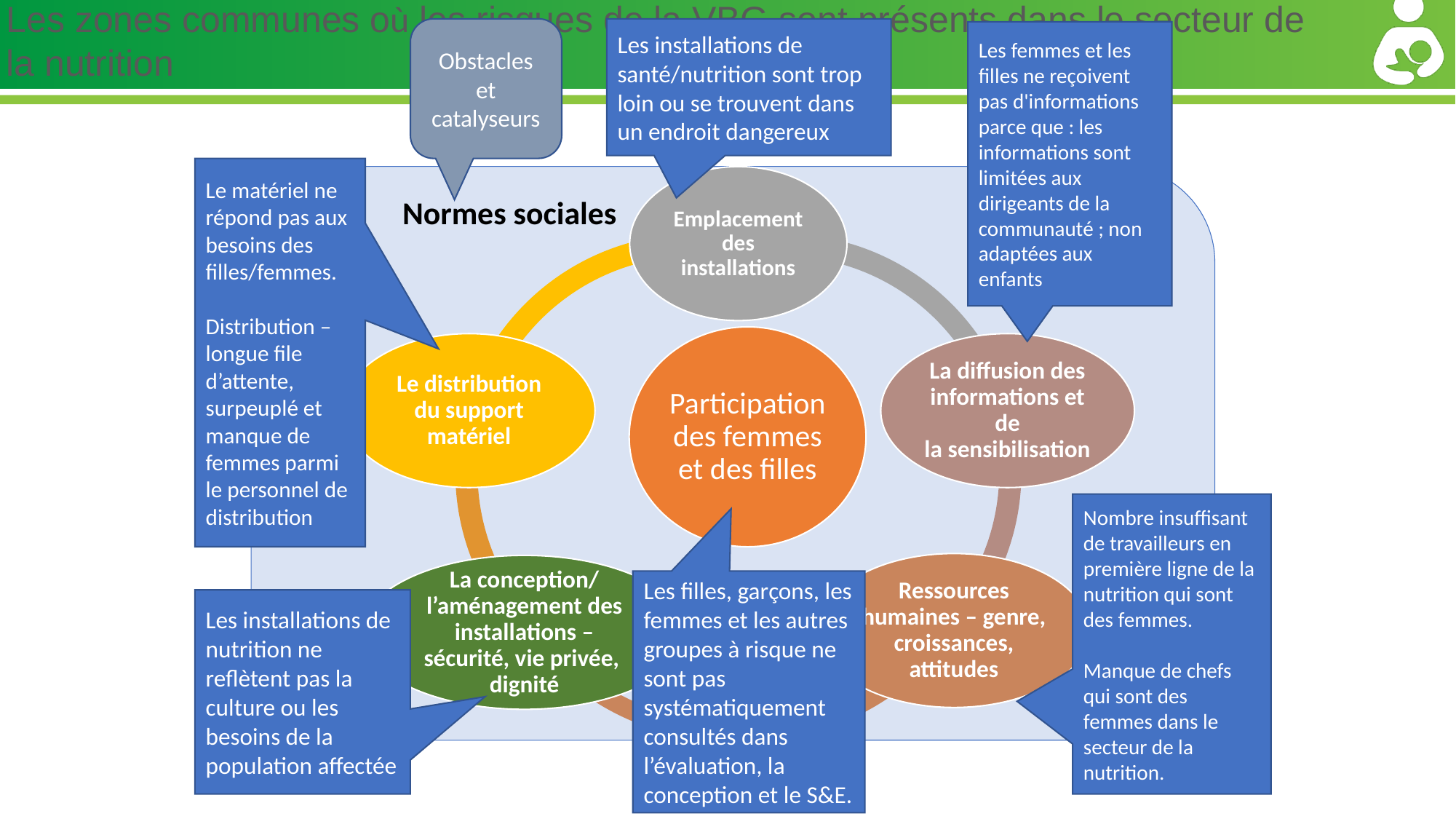

Les zones communes où les risques de la VBG sont présents dans le secteur de la nutrition

Les installations de santé/nutrition sont trop loin ou se trouvent dans un endroit dangereux
Obstacles et catalyseurs
Les femmes et les filles ne reçoivent pas d'informations parce que : les informations sont limitées aux dirigeants de la communauté ; non adaptées aux enfants
Le matériel ne répond pas aux besoins des filles/femmes.

Distribution – longue file d’attente, surpeuplé et manque de femmes parmi le personnel de distribution
Participation des femmes et des filles
Emplacement des installations
La diffusion des informations et de la sensibilisation
Ressources humaines – genre, croissances, attitudes
La conception/ l’aménagement des installations – sécurité, vie privée,  dignité
Le distribution du support matériel

Normes sociales
Nombre insuffisant de travailleurs en première ligne de la nutrition qui sont des femmes.

Manque de chefs qui sont des femmes dans le secteur de la nutrition.
Les filles, garçons, les femmes et les autres groupes à risque ne sont pas systématiquement consultés dans l’évaluation, la conception et le S&E.
Les installations de nutrition ne reflètent pas la culture ou les besoins de la population affectée